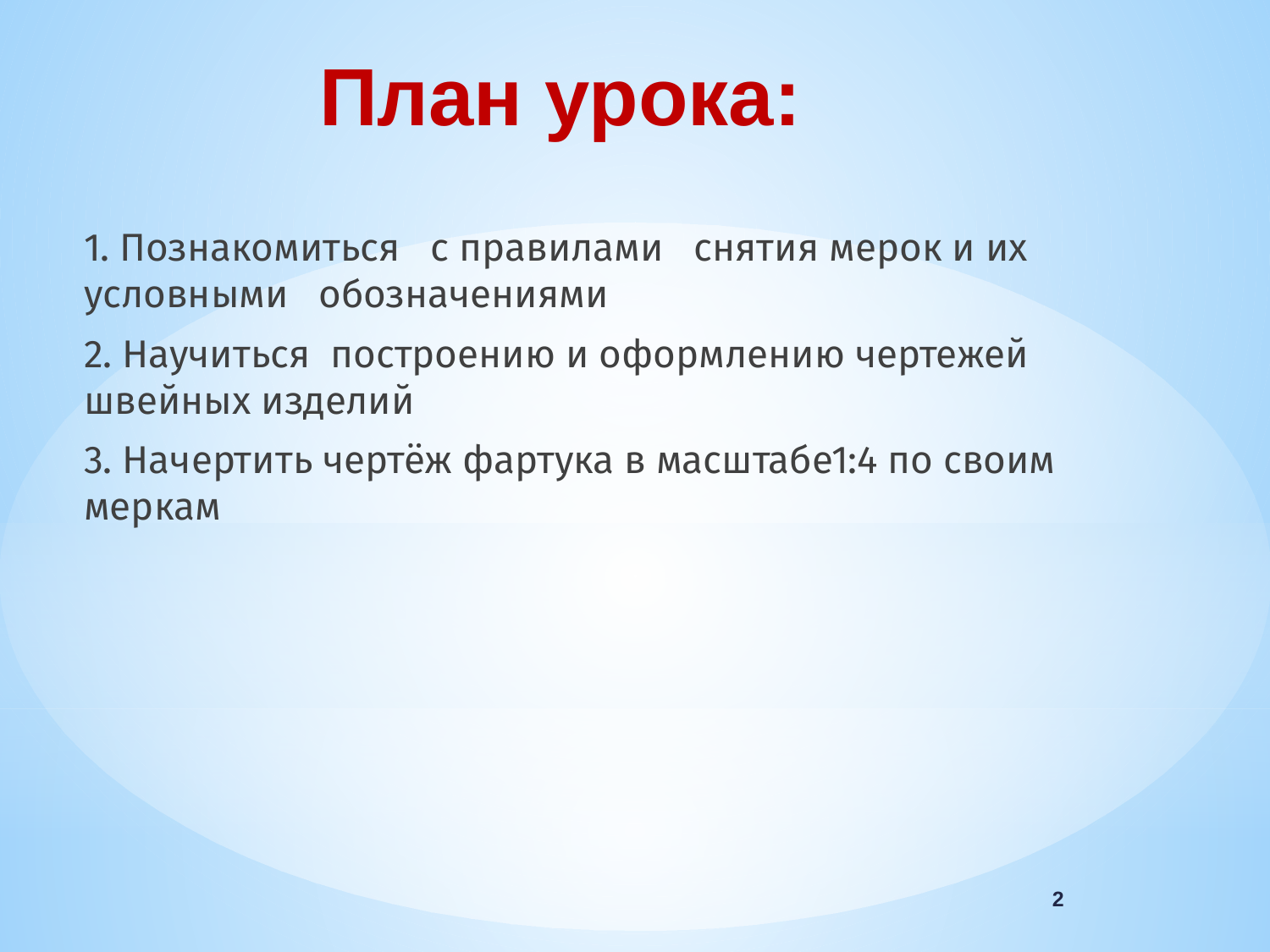

План урока:
1. Познакомиться   с правилами   снятия мерок и их       условными   обозначениями
2. Научиться  построению и оформлению чертежей швейных изделий
3. Начертить чертёж фартука в масштабе1:4 по своим меркам

2